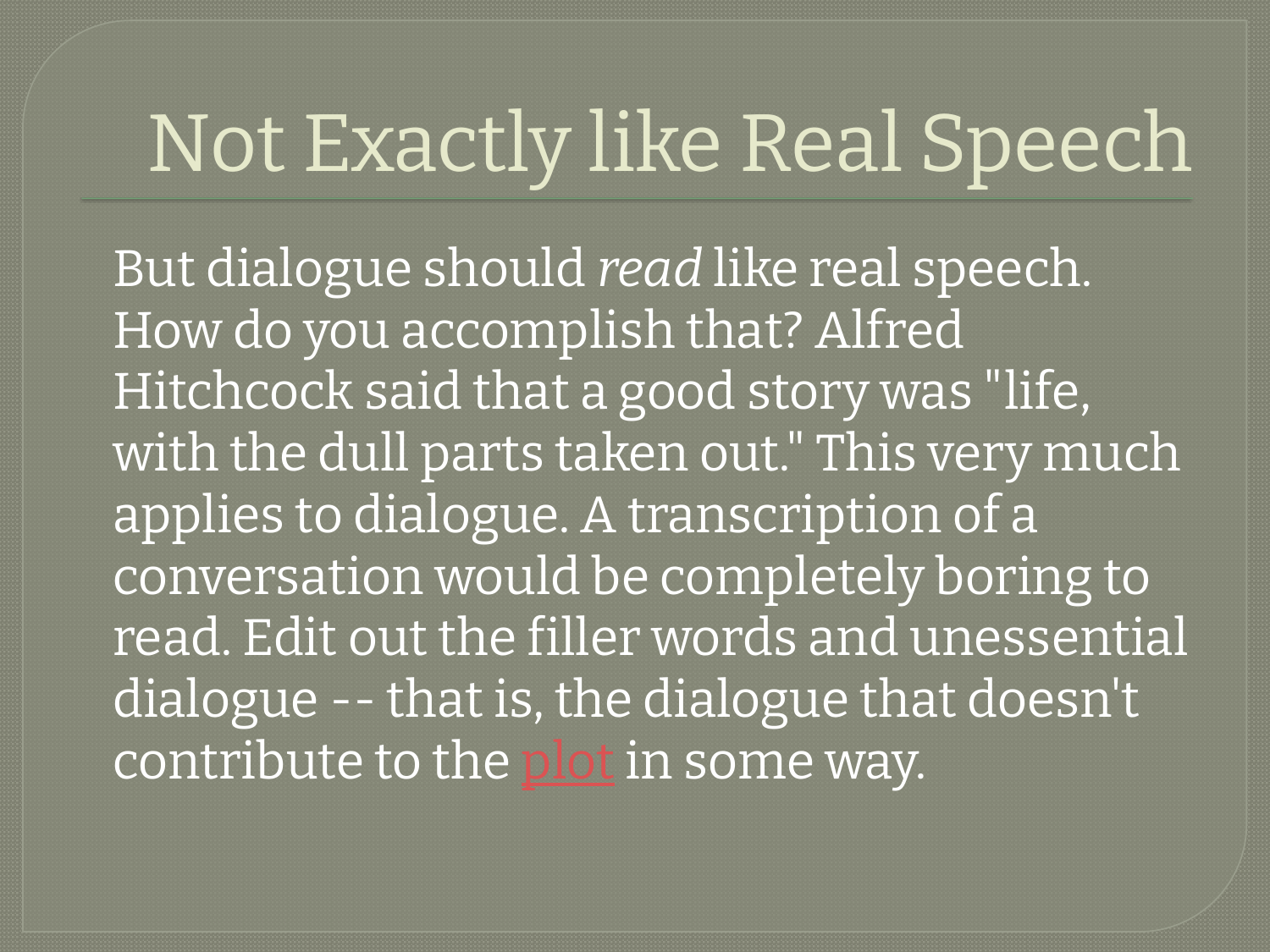

# Not Exactly like Real Speech
	But dialogue should read like real speech. How do you accomplish that? Alfred Hitchcock said that a good story was "life, with the dull parts taken out." This very much applies to dialogue. A transcription of a conversation would be completely boring to read. Edit out the filler words and unessential dialogue -- that is, the dialogue that doesn't contribute to the plot in some way.